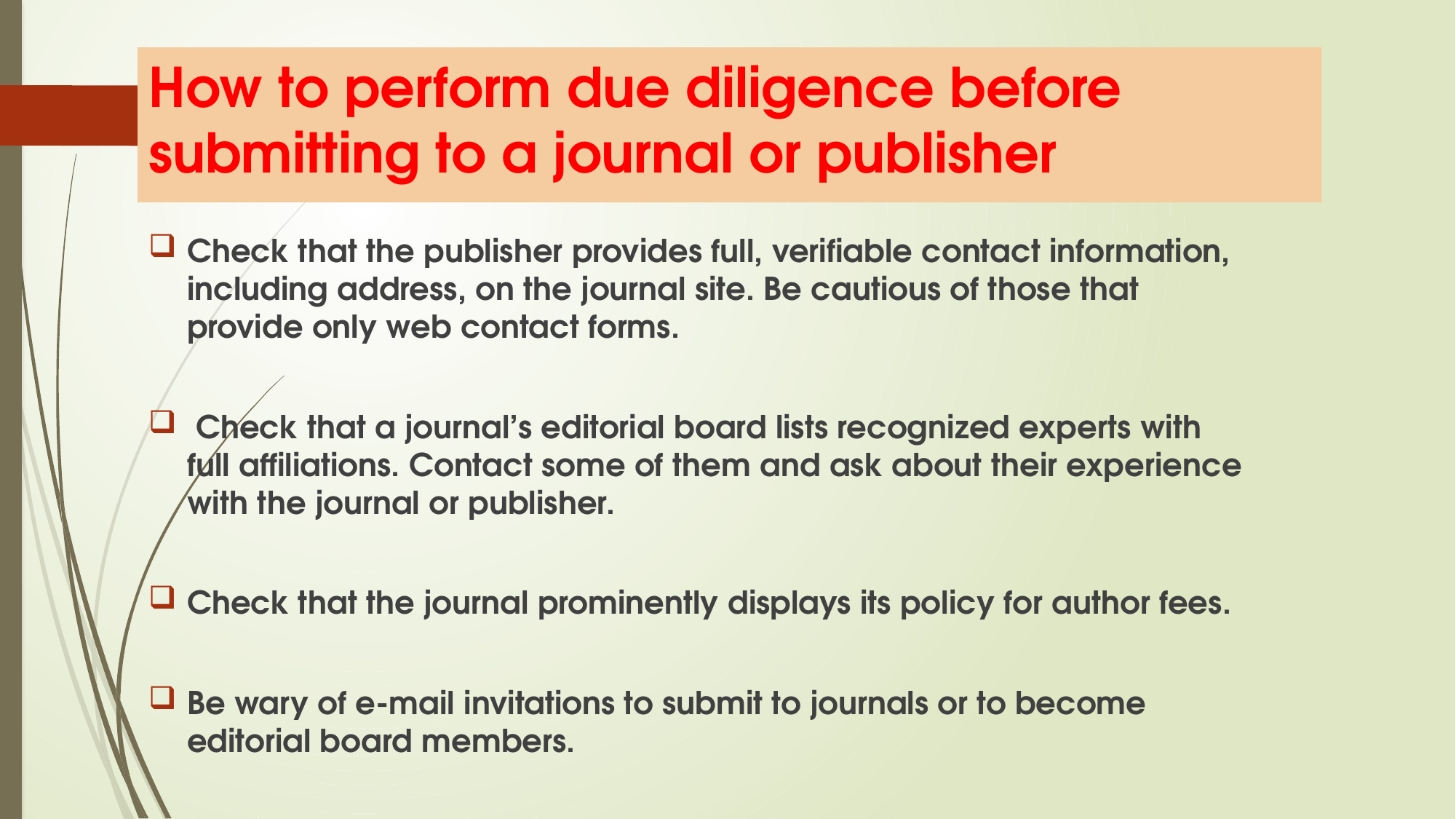

# How to perform due diligence before submitting to a journal or publisher
Check that the publisher provides full, verifiable contact information, including address, on the journal site. Be cautious of those that provide only web contact forms.

 Check that a journal’s editorial board lists recognized experts with full affiliations. Contact some of them and ask about their experience with the journal or publisher.

Check that the journal prominently displays its policy for author fees.

Be wary of e-mail invitations to submit to journals or to become editorial board members.